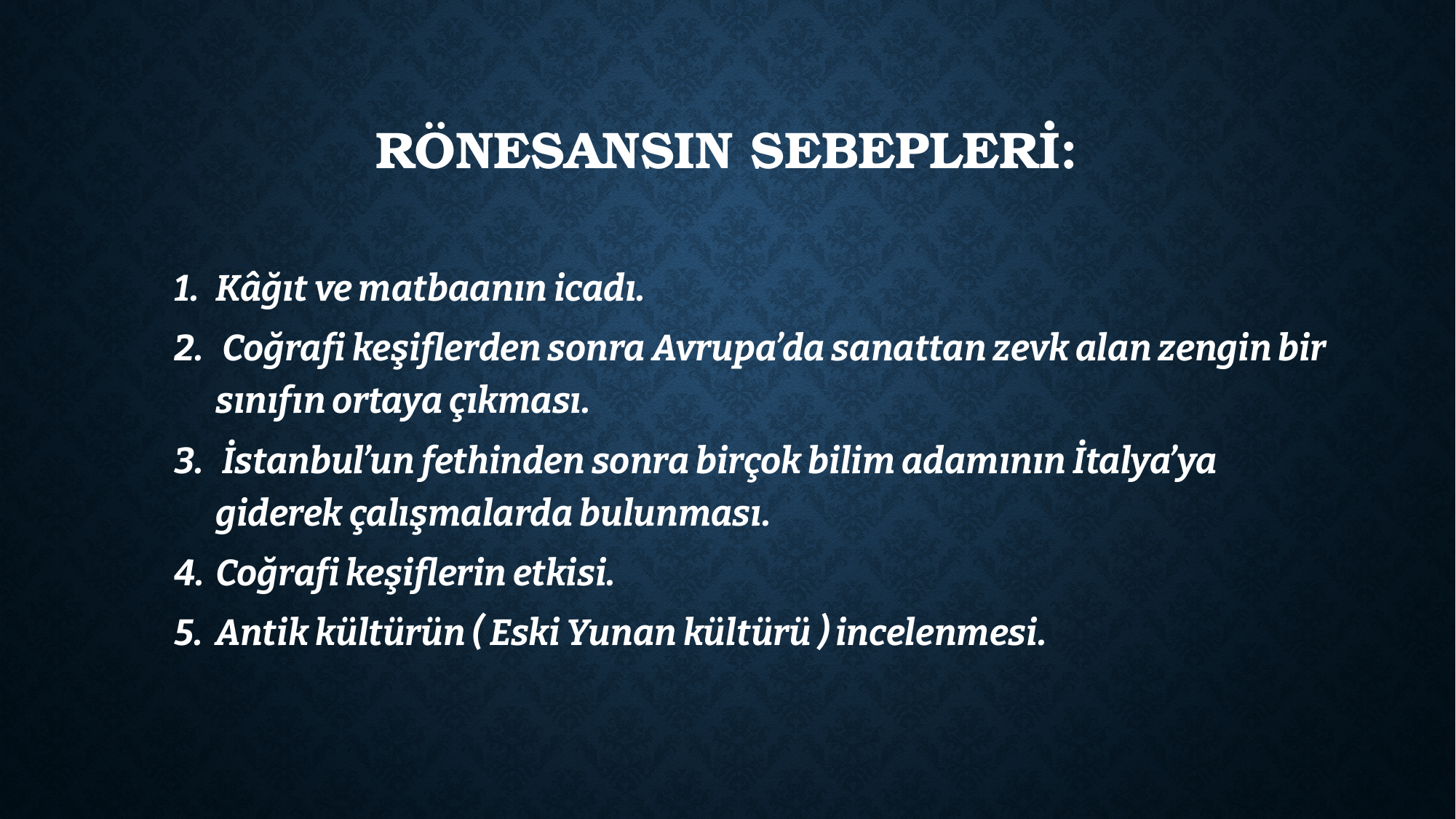

# RÖNESANSIN SEBEPLERİ:
Kâğıt ve matbaanın icadı.
 Coğrafi keşiflerden sonra Avrupa’da sanattan zevk alan zengin bir sınıfın ortaya çıkması.
 İstanbul’un fethinden sonra birçok bilim adamının İtalya’ya giderek çalışmalarda bulunması.
Coğrafi keşiflerin etkisi.
Antik kültürün ( Eski Yunan kültürü ) incelenmesi.